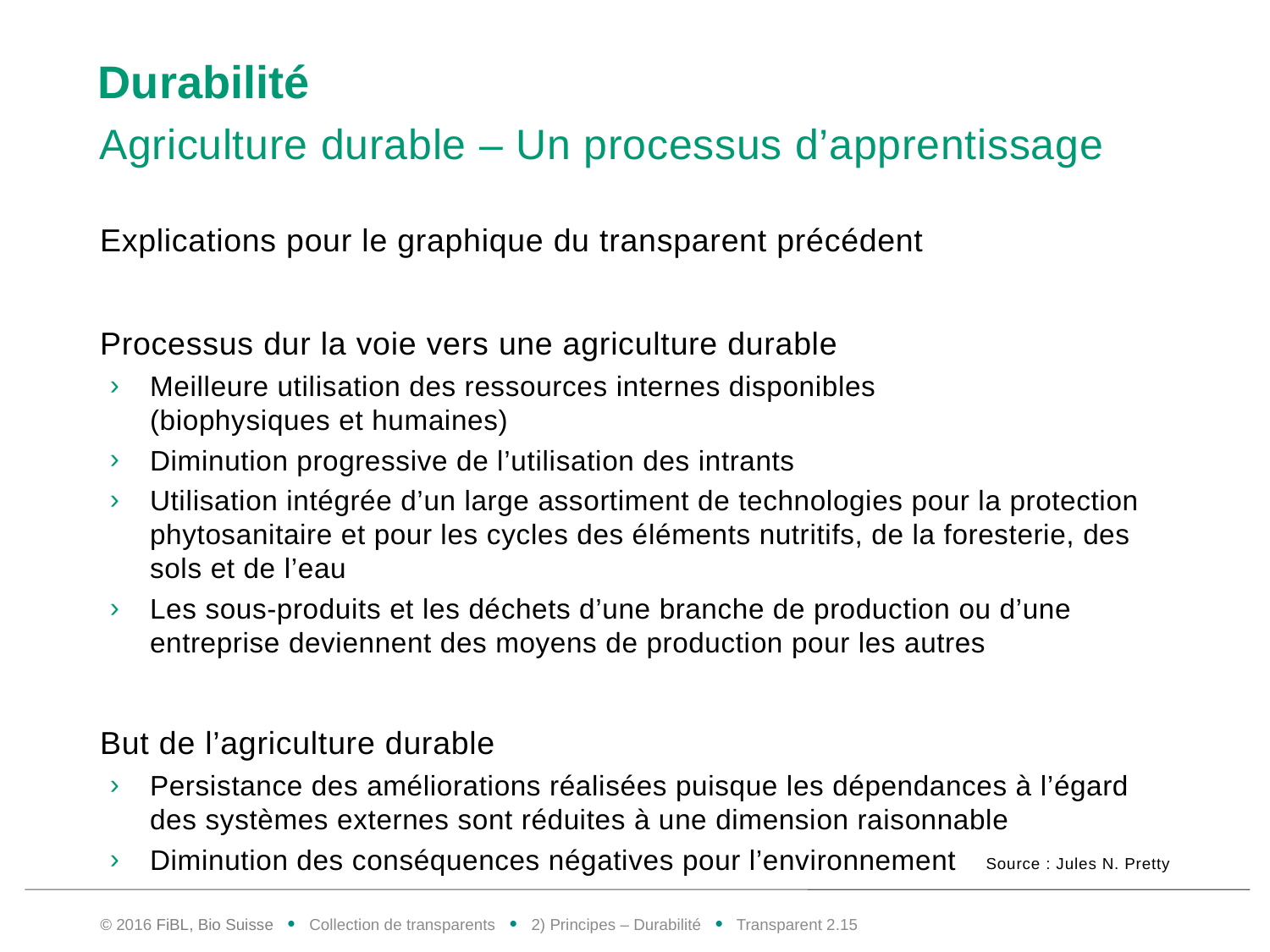

# Durabilité
Agriculture durable – Un processus d’apprentissage
Explications pour le graphique du transparent précédent

Processus dur la voie vers une agriculture durable
Meilleure utilisation des ressources internes disponibles
(biophysiques et humaines)
Diminution progressive de l’utilisation des intrants
Utilisation intégrée d’un large assortiment de technologies pour la protection phytosanitaire et pour les cycles des éléments nutritifs, de la foresterie, des sols et de l’eau
Les sous-produits et les déchets d’une branche de production ou d’une entreprise deviennent des moyens de production pour les autres

But de l’agriculture durable
Persistance des améliorations réalisées puisque les dépendances à l’égard des systèmes externes sont réduites à une dimension raisonnable
Diminution des conséquences négatives pour l’environnement
Source : Jules N. Pretty
© 2016 FiBL, Bio Suisse   •   Collection de transparents   •   2) Principes – Durabilité   •   Transparent 2.15